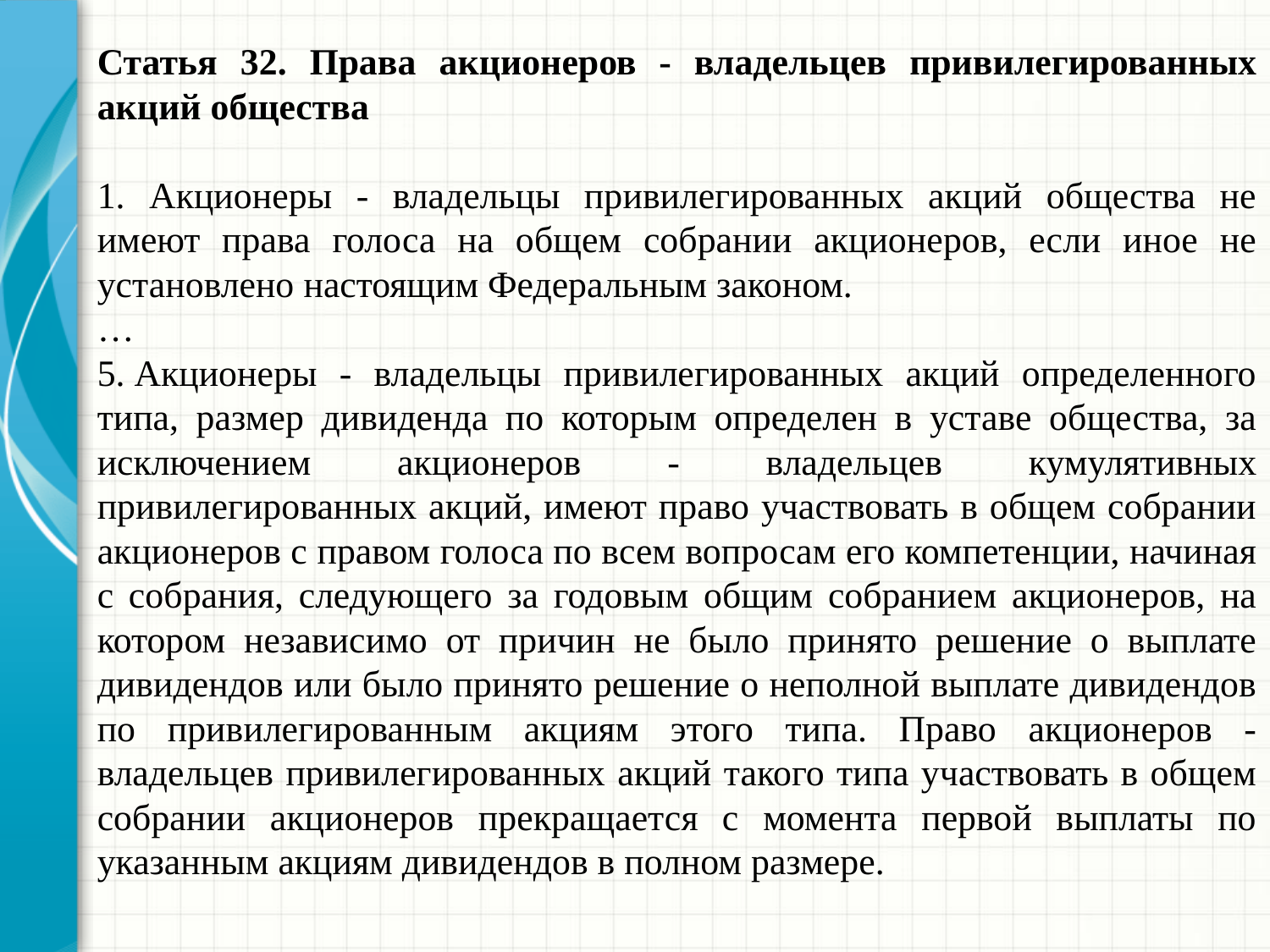

Статья 32. Права акционеров - владельцев привилегированных акций общества

1. Акционеры - владельцы привилегированных акций общества не имеют права голоса на общем собрании акционеров, если иное не установлено настоящим Федеральным законом.
…
5. Акционеры - владельцы привилегированных акций определенного типа, размер дивиденда по которым определен в уставе общества, за исключением акционеров - владельцев кумулятивных привилегированных акций, имеют право участвовать в общем собрании акционеров с правом голоса по всем вопросам его компетенции, начиная с собрания, следующего за годовым общим собранием акционеров, на котором независимо от причин не было принято решение о выплате дивидендов или было принято решение о неполной выплате дивидендов по привилегированным акциям этого типа. Право акционеров - владельцев привилегированных акций такого типа участвовать в общем собрании акционеров прекращается с момента первой выплаты по указанным акциям дивидендов в полном размере.